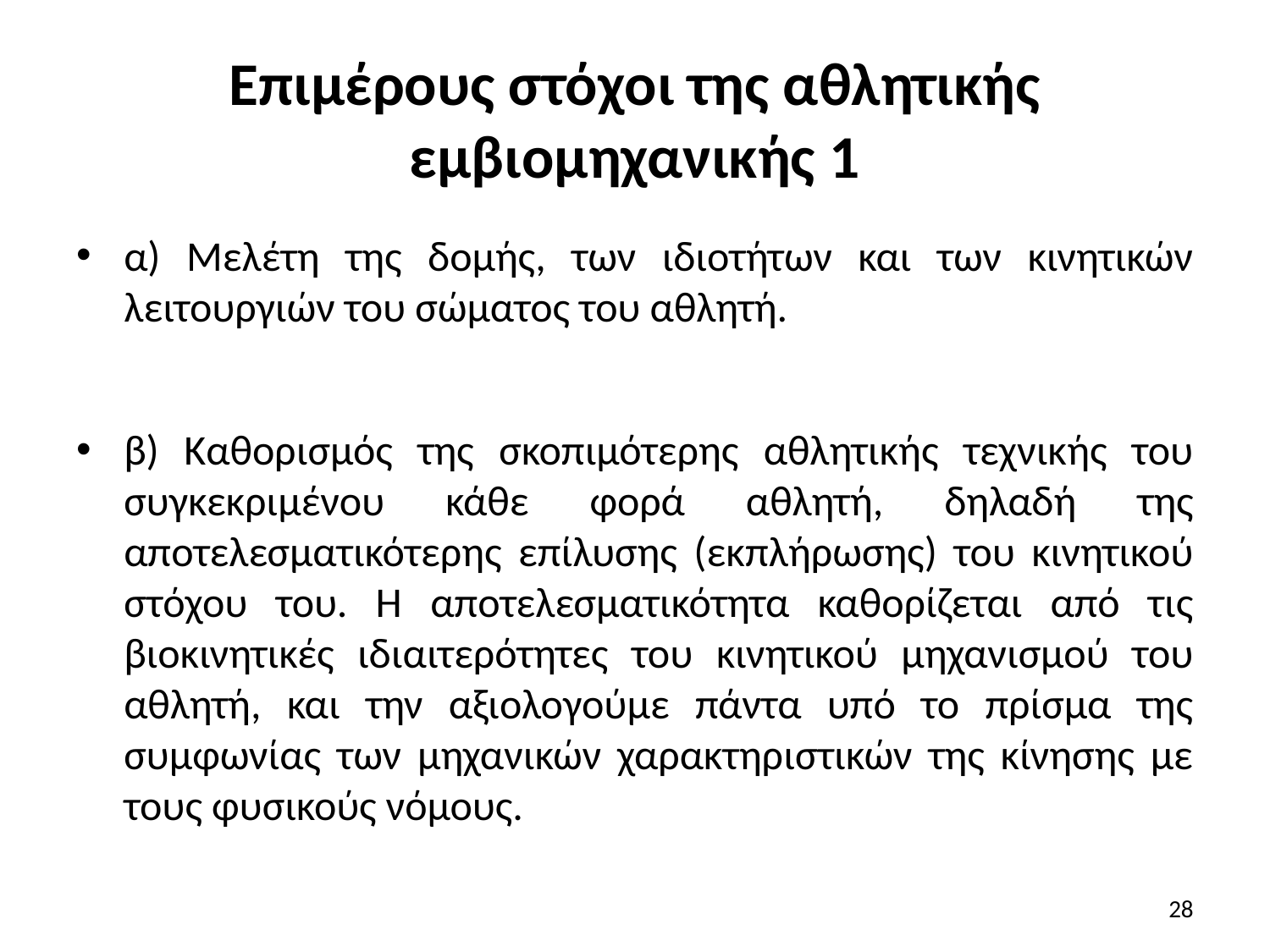

# Επιμέρους στόχοι της αθλητικής εμβιομηχανικής 1
α) Μελέτη της δομής, των ιδιοτήτων και των κινητικών λειτουργιών του σώματος του αθλητή.

β) Καθορισμός της σκοπιμότερης αθλητικής τεχνικής του συγκεκριμένου κάθε φορά αθλητή, δηλαδή της αποτελεσματικότερης επίλυσης (εκπλήρωσης) του κινητικού στόχου του. Η αποτελεσματικότητα καθορίζεται από τις βιοκινητικές ιδιαιτερότητες του κινητικού μηχανισμού του αθλητή, και την αξιολογούμε πάντα υπό το πρίσμα της συμφωνίας των μηχανικών χαρακτηριστικών της κίνησης με τους φυσικούς νόμους.

28